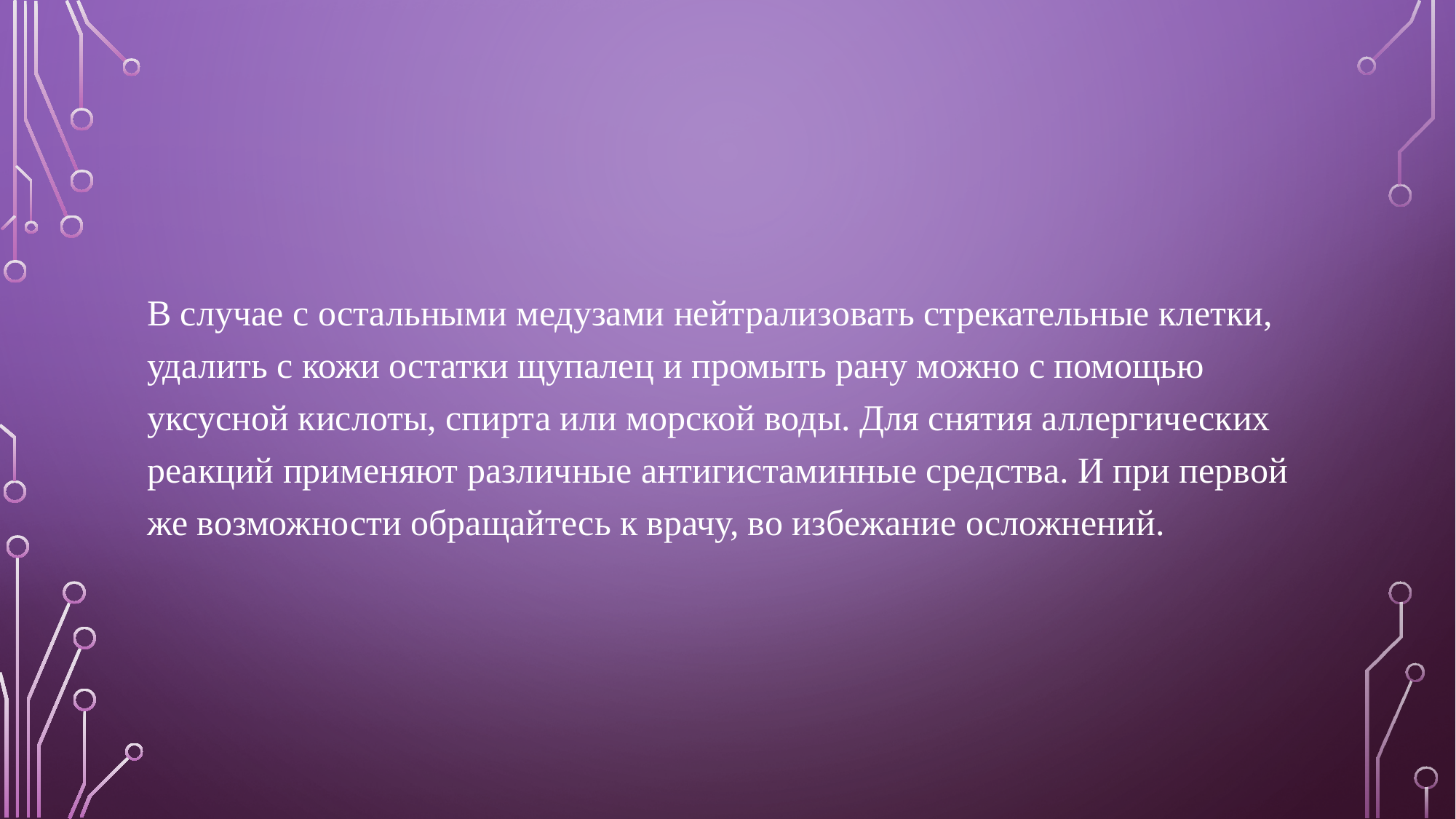

#
В случае с остальными медузами нейтрализовать стрекательные клетки, удалить с кожи остатки щупалец и промыть рану можно с помощью уксусной кислоты, спирта или морской воды. Для снятия аллергических реакций применяют различные антигистаминные средства. И при первой же возможности обращайтесь к врачу, во избежание осложнений.